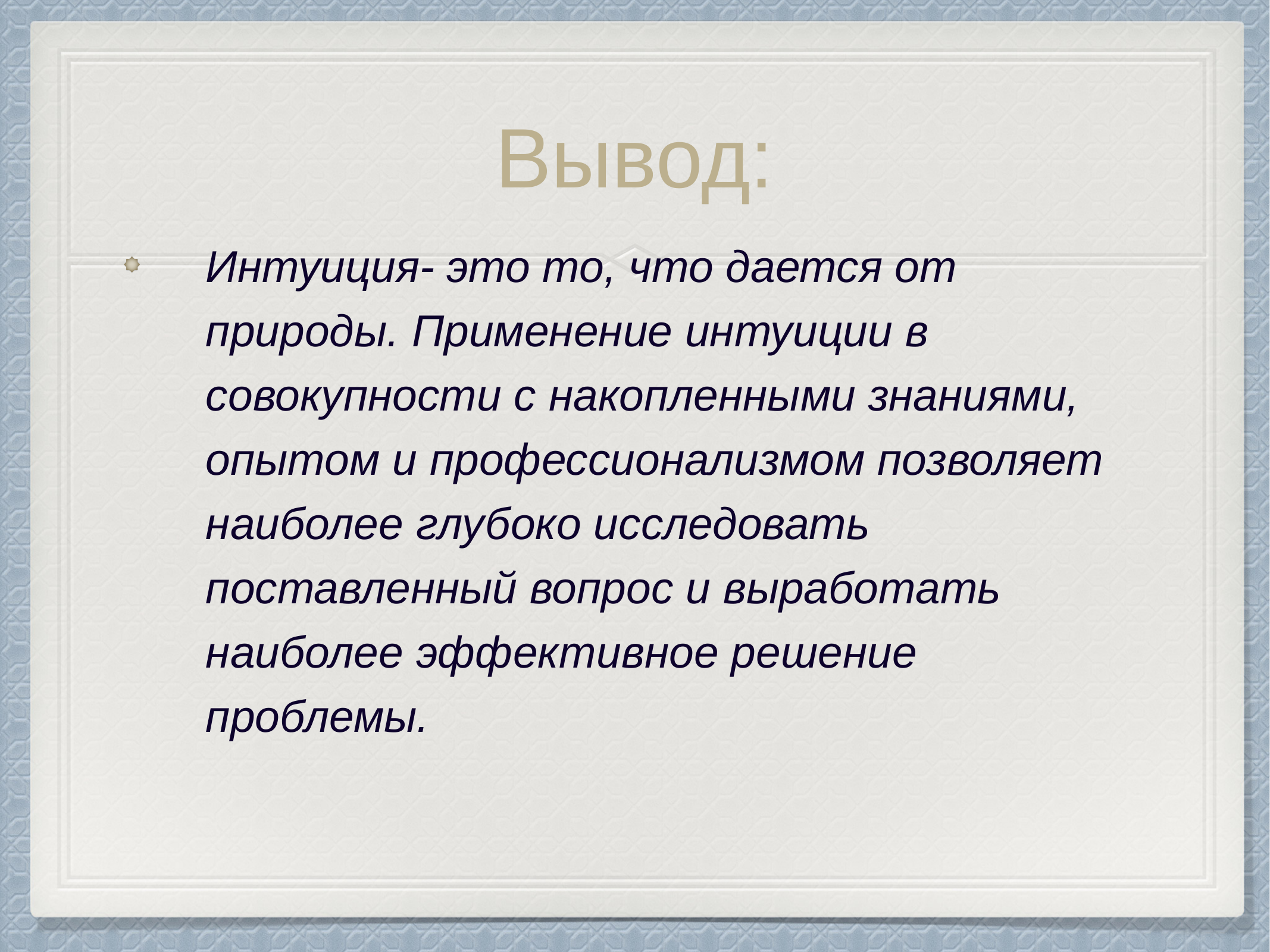

# Вывод:
Интуиция- это то, что дается от природы. Применение интуиции в совокупности с накопленными знаниями, опытом и профессионализмом позволяет наиболее глубоко исследовать поставленный вопрос и выработать наиболее эффективное решение проблемы.